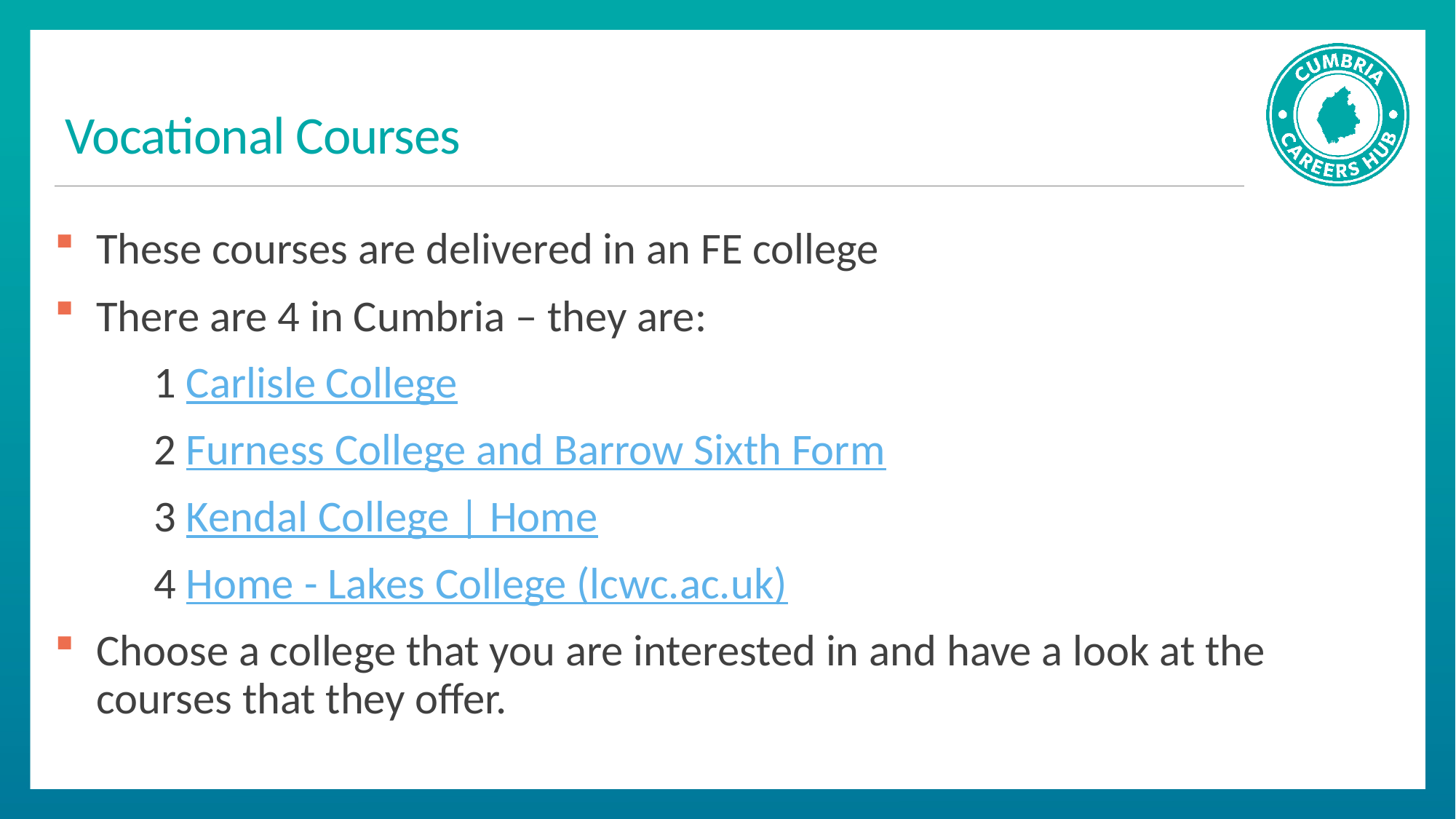

# Vocational Courses
These courses are delivered in an FE college
There are 4 in Cumbria – they are:
	1 Carlisle College
	2 Furness College and Barrow Sixth Form
	3 Kendal College | Home
	4 Home - Lakes College (lcwc.ac.uk)
Choose a college that you are interested in and have a look at the courses that they offer.